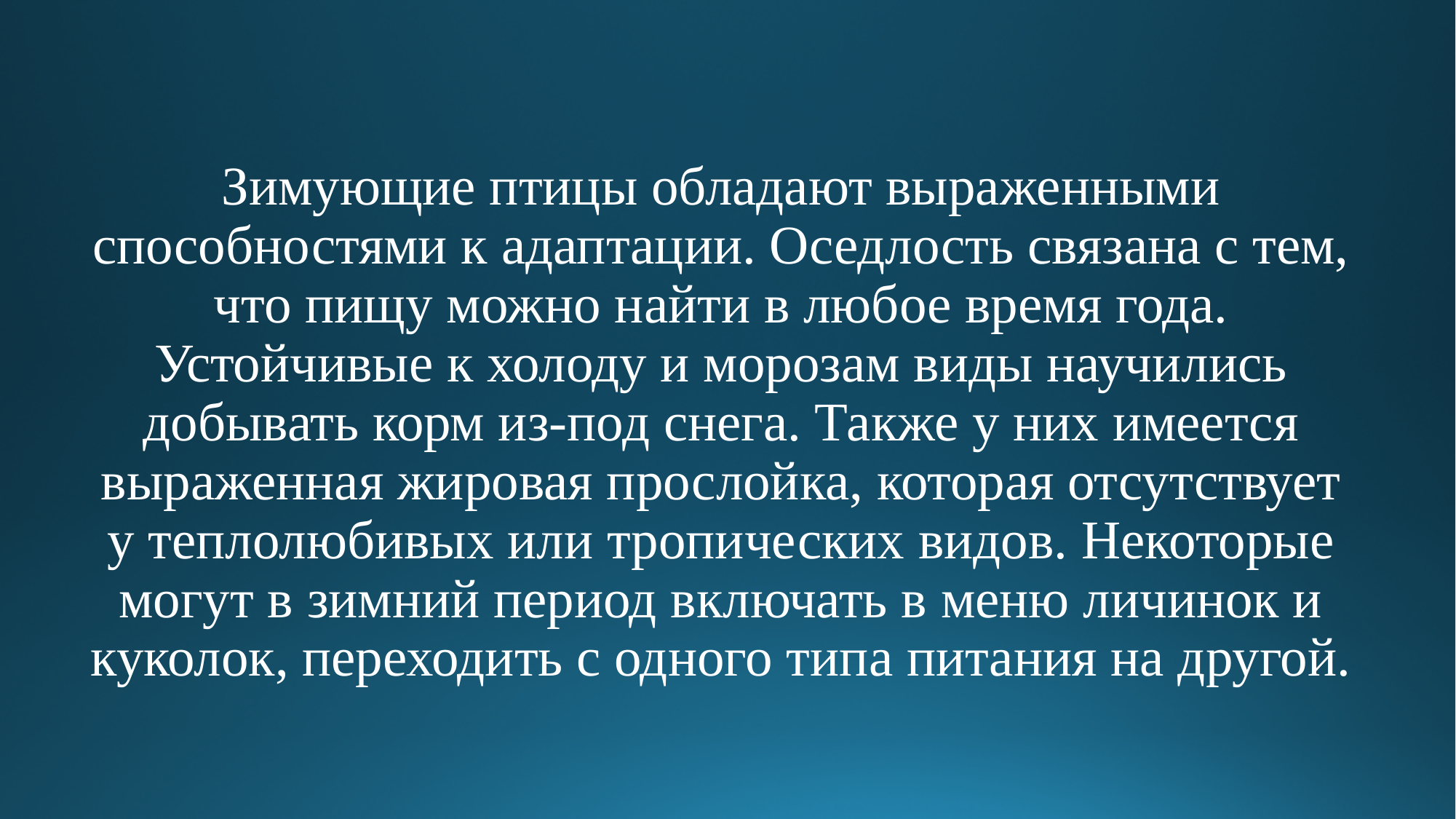

# Зимующие птицы обладают выраженными способностями к адаптации. Оседлость связана с тем, что пищу можно найти в любое время года. Устойчивые к холоду и морозам виды научились добывать корм из-под снега. Также у них имеется выраженная жировая прослойка, которая отсутствует у теплолюбивых или тропических видов. Некоторые могут в зимний период включать в меню личинок и куколок, переходить с одного типа питания на другой.